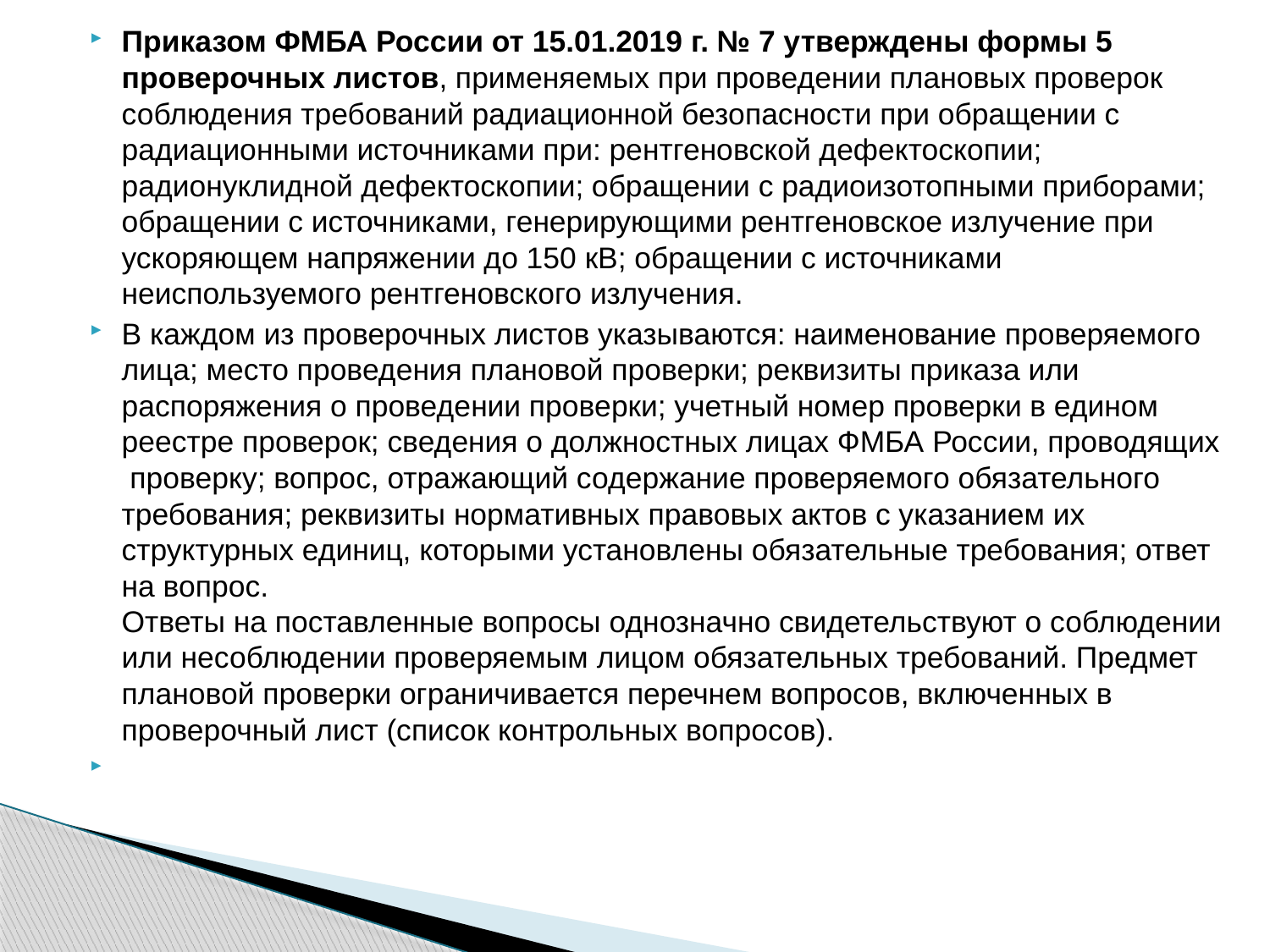

Приказом ФМБА России от 15.01.2019 г. № 7 утверждены формы 5 проверочных листов, применяемых при проведении плановых проверок соблюдения требований радиационной безопасности при обращении с радиационными источниками при: рентгеновской дефектоскопии; радионуклидной дефектоскопии; обращении с радиоизотопными приборами; обращении с источниками, генерирующими рентгеновское излучение при ускоряющем напряжении до 150 кВ; обращении с источниками неиспользуемого рентгеновского излучения.
В каждом из проверочных листов указываются: наименование проверяемого лица; место проведения плановой проверки; реквизиты приказа или распоряжения о проведении проверки; учетный номер проверки в едином реестре проверок; сведения о должностных лицах ФМБА России, проводящих  проверку; вопрос, отражающий содержание проверяемого обязательного требования; реквизиты нормативных правовых актов с указанием их структурных единиц, которыми установлены обязательные требования; ответ на вопрос.
Ответы на поставленные вопросы однозначно свидетельствуют о соблюдении или несоблюдении проверяемым лицом обязательных требований. Предмет плановой проверки ограничивается перечнем вопросов, включенных в проверочный лист (список контрольных вопросов).